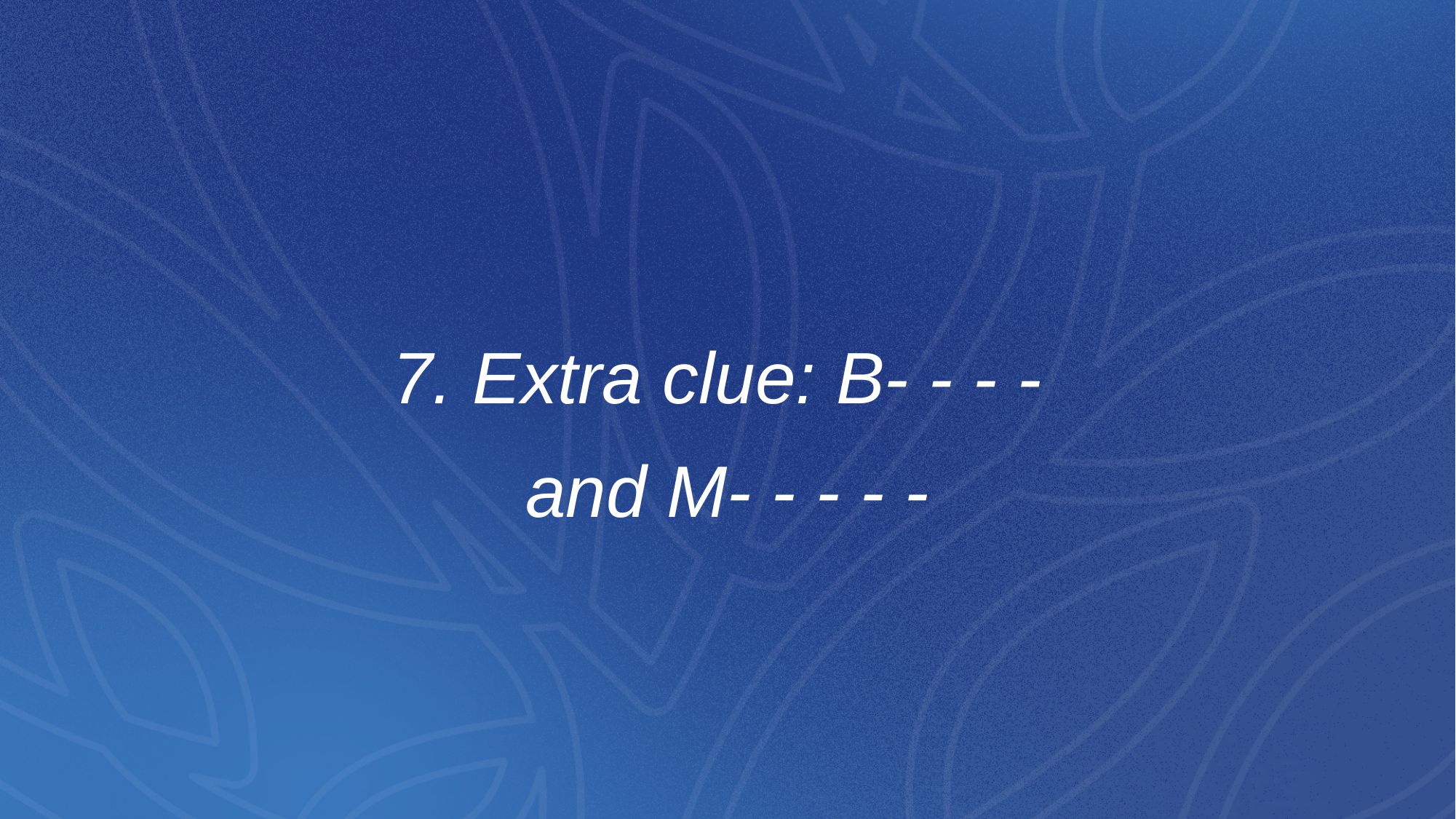

# 7. Extra clue: B- - - - and M- - - - -